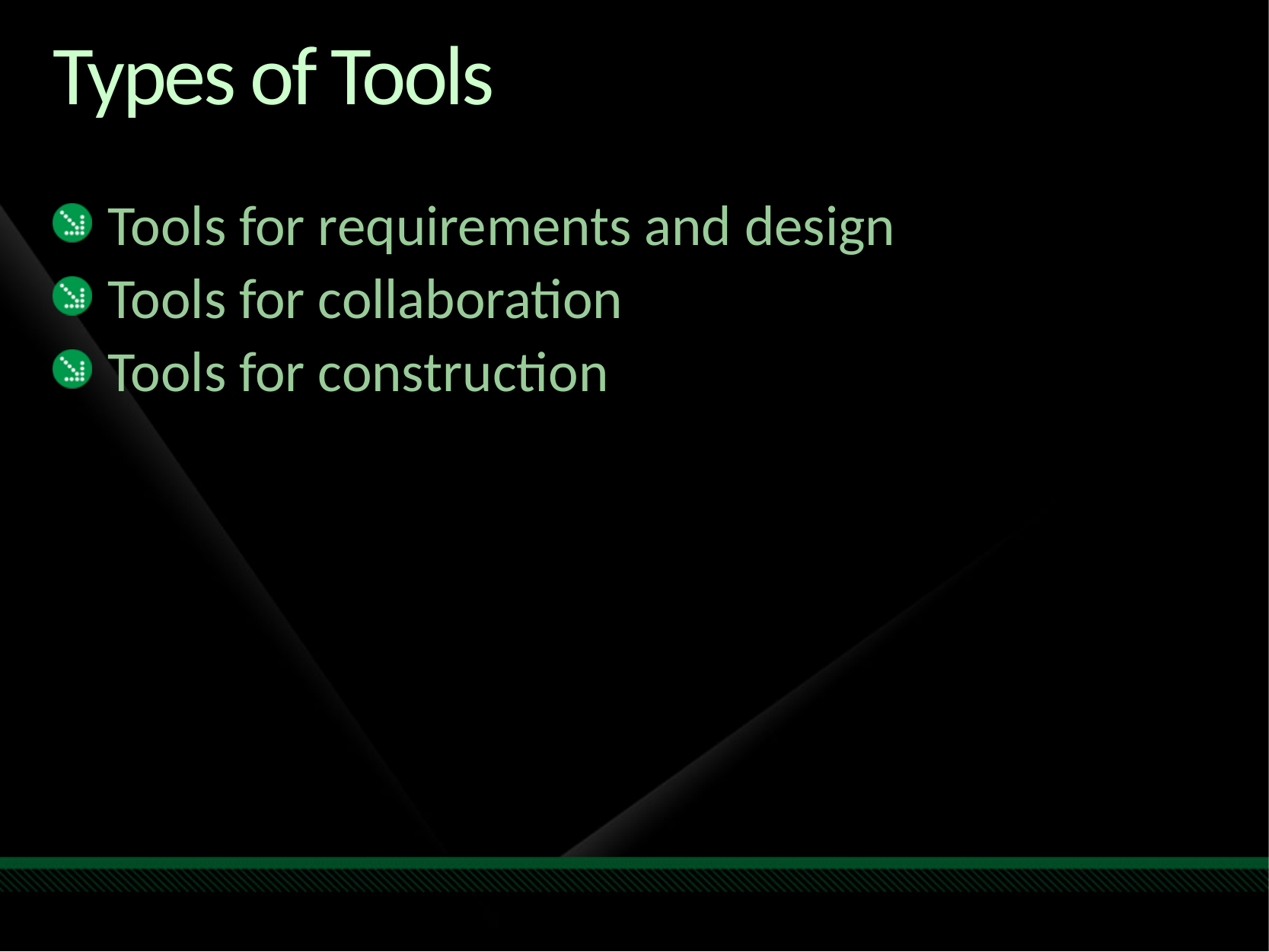

# Types of Tools
Tools for requirements and design
Tools for collaboration
Tools for construction